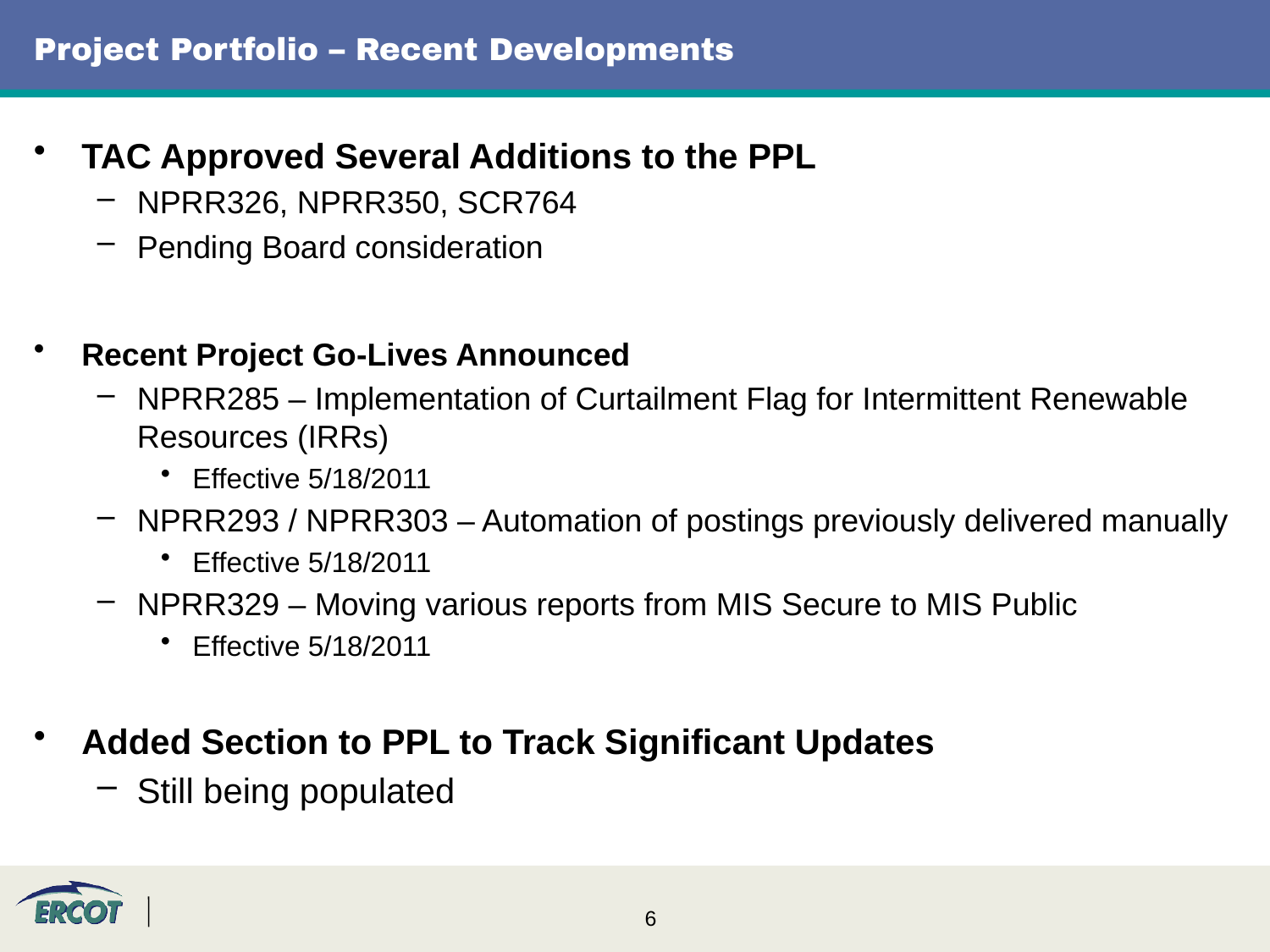

# Project Portfolio – Recent Developments
TAC Approved Several Additions to the PPL
NPRR326, NPRR350, SCR764
Pending Board consideration

Recent Project Go-Lives Announced
NPRR285 – Implementation of Curtailment Flag for Intermittent Renewable Resources (IRRs)
Effective 5/18/2011
NPRR293 / NPRR303 – Automation of postings previously delivered manually
Effective 5/18/2011
NPRR329 – Moving various reports from MIS Secure to MIS Public
Effective 5/18/2011

Added Section to PPL to Track Significant Updates
Still being populated